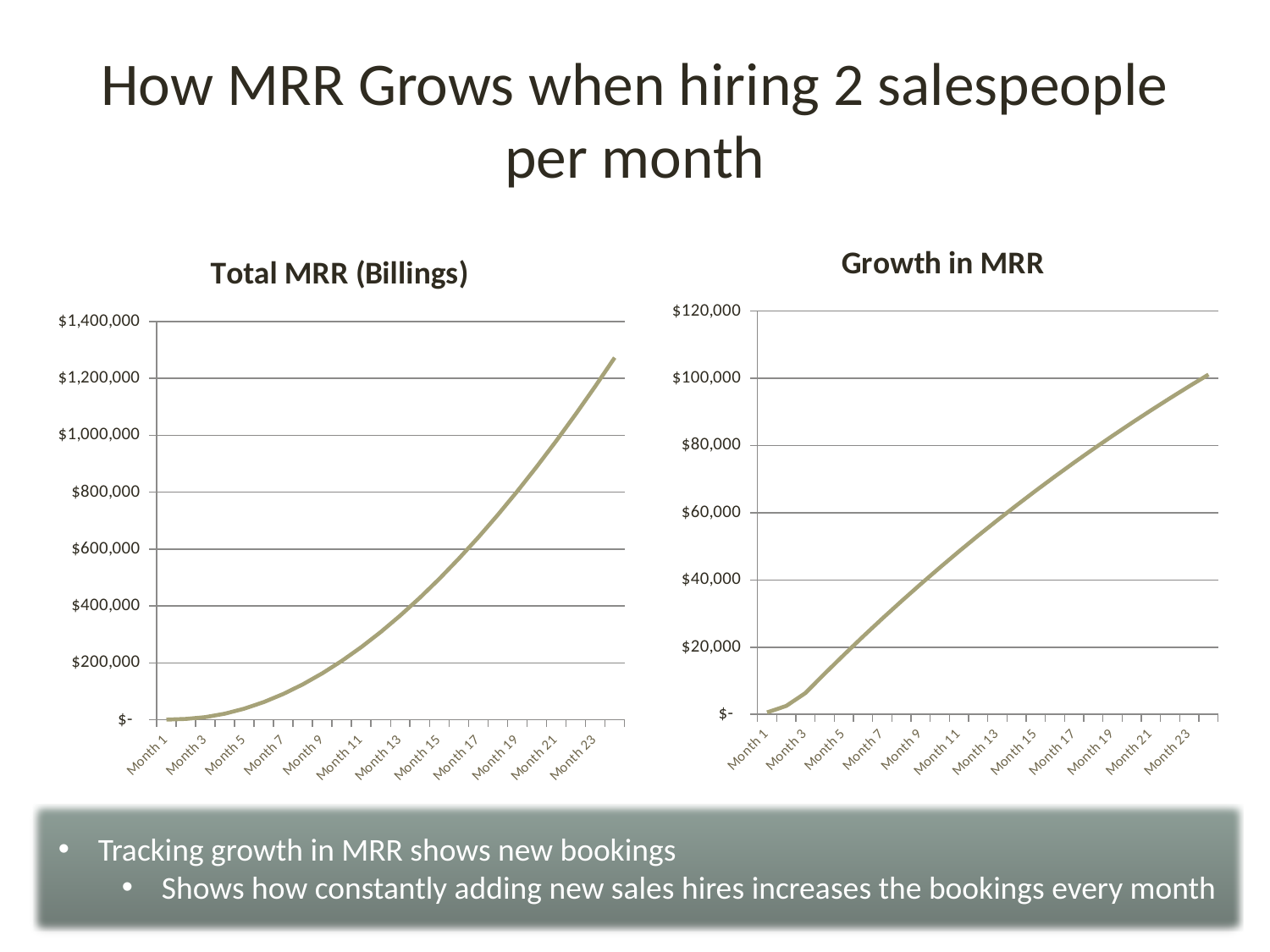

# How MRR Grows when hiring 2 salespeople per month

### Chart: Growth in MRR

| Category | Growth in MRR |
|---|---|
| Month 1 | 590.277777777778 |
| Month 2 | 2523.437500000001 |
| Month 3 | 6356.184895833334 |
| Month 4 | 12100.05805121528 |
| Month 5 | 17700.33437771267 |
| Month 6 | 23160.60379604763 |
| Month 7 | 28484.36647892422 |
| Month 8 | 33675.0350947289 |
| Month 9 | 38735.93699513844 |
| Month 10 | 43670.31634803777 |
| Month 11 | 48481.3362171146 |
| Month 12 | 53172.0805894645 |
| Month 13 | 57745.55635250569 |
| Month 14 | 62204.69522147079 |
| Month 15 | 66552.35561871187 |
| Month 16 | 70791.32450602175 |
| Month 17 | 74924.31917114893 |
| Month 18 | 78953.98896964816 |
| Month 19 | 82882.91702318471 |
| Month 20 | 86713.62187538284 |
| Month 21 | 90448.55910627602 |
| Month 22 | 94090.12290639686 |
| Month 23 | 97640.64761151465 |
| Month 24 | 101102.4091990045 |

### Chart:

| Category | Total MRR (Billings) |
|---|---|
| Month 1 | 590.277777777778 |
| Month 2 | 3113.715277777779 |
| Month 3 | 9469.900173611111 |
| Month 4 | 21569.9582248264 |
| Month 5 | 39270.29260253905 |
| Month 6 | 62430.89639858669 |
| Month 7 | 90915.2628775109 |
| Month 8 | 124590.2979722398 |
| Month 9 | 163326.2349673783 |
| Month 10 | 206996.551315416 |
| Month 11 | 255477.8875325306 |
| Month 12 | 308649.9681219951 |
| Month 13 | 366395.5244745008 |
| Month 14 | 428600.2196959716 |
| Month 15 | 495152.5753146835 |
| Month 16 | 565943.8998207052 |
| Month 17 | 640868.218991854 |
| Month 18 | 719822.2079615021 |
| Month 19 | 802705.1249846871 |
| Month 20 | 889418.7468600698 |
| Month 21 | 979867.305966346 |
| Month 22 | 1073957.42887274 |
| Month 23 | 1171598.07648426 |
| Month 24 | 1272700.48568326 |
Tracking growth in MRR shows new bookings
Shows how constantly adding new sales hires increases the bookings every month